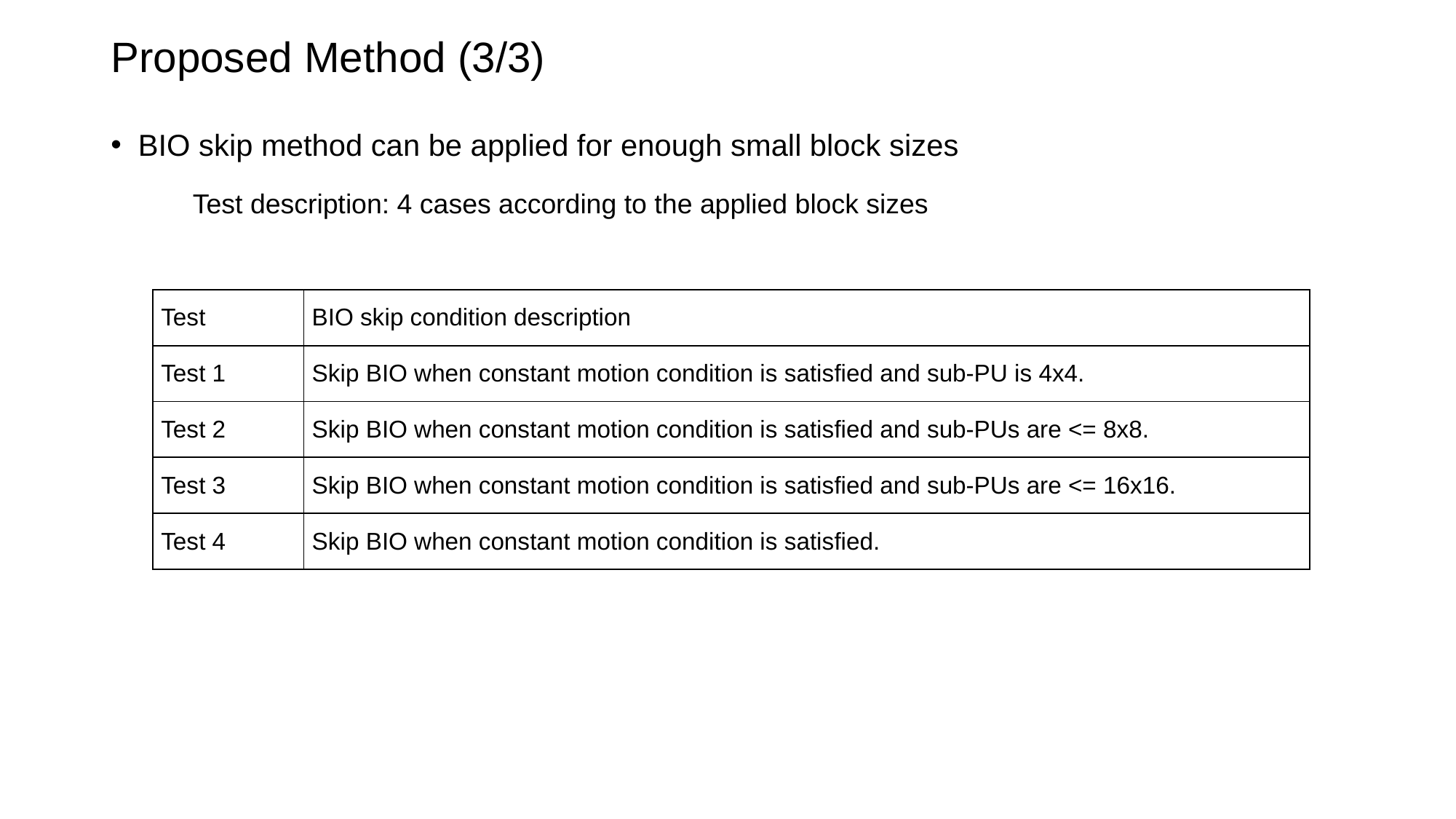

# Proposed Method (3/3)
BIO skip method can be applied for enough small block sizes
Test description: 4 cases according to the applied block sizes

| Test | BIO skip condition description |
| --- | --- |
| Test 1 | Skip BIO when constant motion condition is satisfied and sub-PU is 4x4. |
| Test 2 | Skip BIO when constant motion condition is satisfied and sub-PUs are <= 8x8. |
| Test 3 | Skip BIO when constant motion condition is satisfied and sub-PUs are <= 16x16. |
| Test 4 | Skip BIO when constant motion condition is satisfied. |